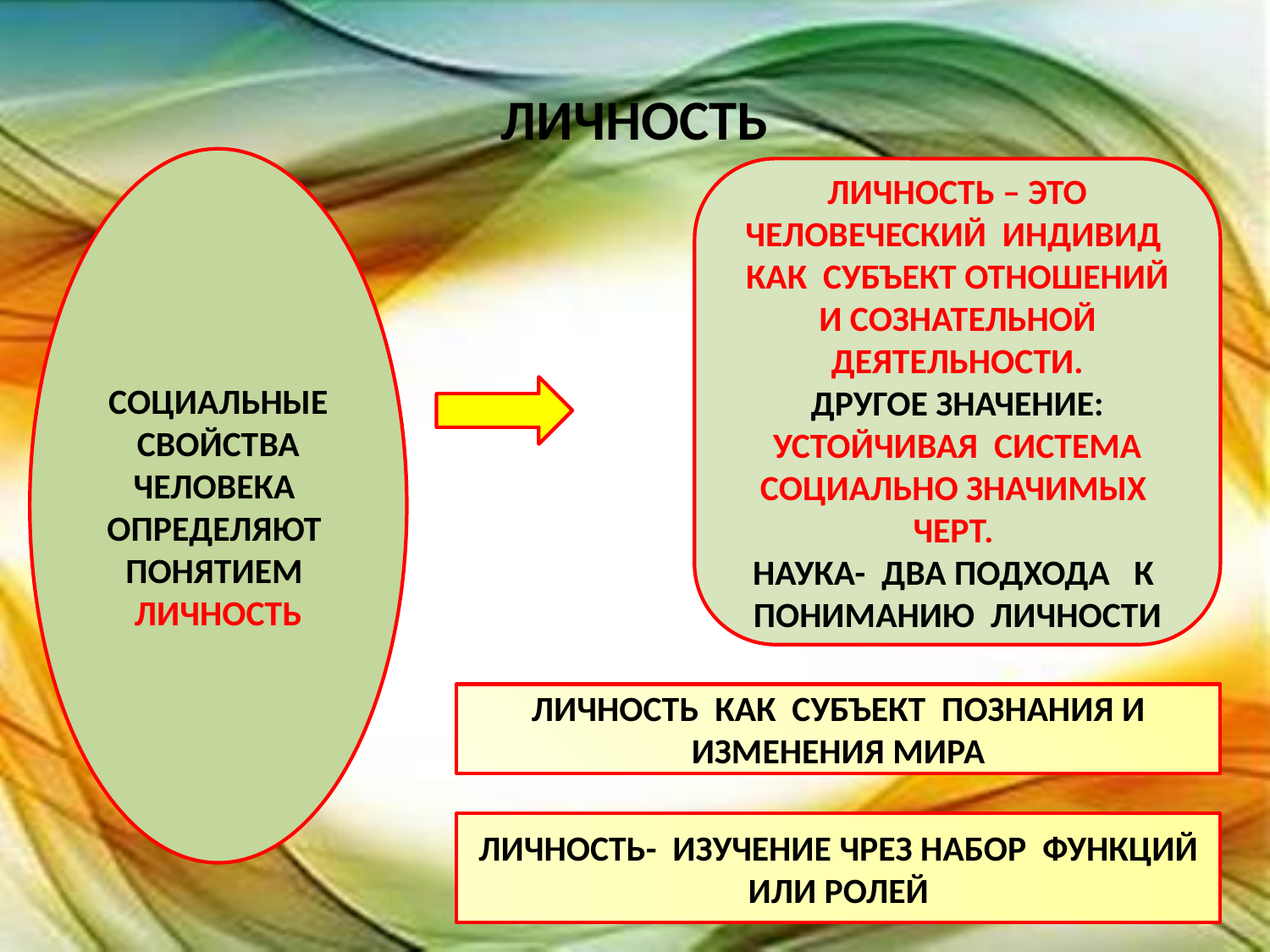

# ЛИЧНОСТЬ
СОЦИАЛЬНЫЕ СВОЙСТВА ЧЕЛОВЕКА  ОПРЕДЕЛЯЮТ  ПОНЯТИЕМ  ЛИЧНОСТЬ
ЛИЧНОСТЬ – ЭТО ЧЕЛОВЕЧЕСКИЙ  ИНДИВИД  КАК  СУБЪЕКТ ОТНОШЕНИЙ И СОЗНАТЕЛЬНОЙ ДЕЯТЕЛЬНОСТИ.
ДРУГОЕ ЗНАЧЕНИЕ: УСТОЙЧИВАЯ  СИСТЕМА СОЦИАЛЬНО ЗНАЧИМЫХ  ЧЕРТ.
НАУКА-  ДВА ПОДХОДА   К  ПОНИМАНИЮ  ЛИЧНОСТИ

ЛИЧНОСТЬ  КАК  СУБЪЕКТ  ПОЗНАНИЯ И ИЗМЕНЕНИЯ МИРА
ЛИЧНОСТЬ-  ИЗУЧЕНИЕ ЧРЕЗ НАБОР  ФУНКЦИЙ ИЛИ РОЛЕЙ